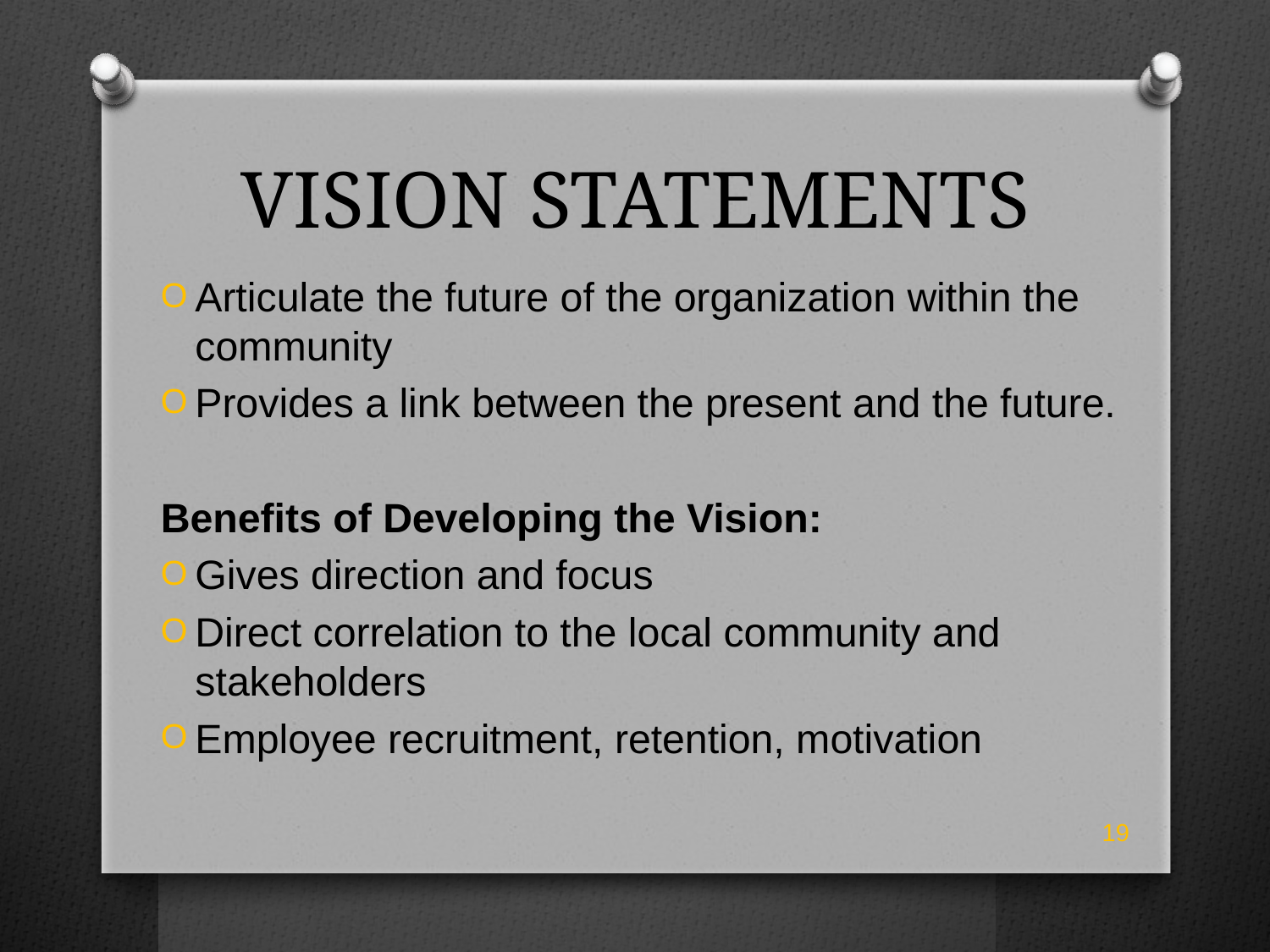

# Vision Statements
Articulate the future of the organization within the community
Provides a link between the present and the future.

Benefits of Developing the Vision:
Gives direction and focus
Direct correlation to the local community and stakeholders
Employee recruitment, retention, motivation
19